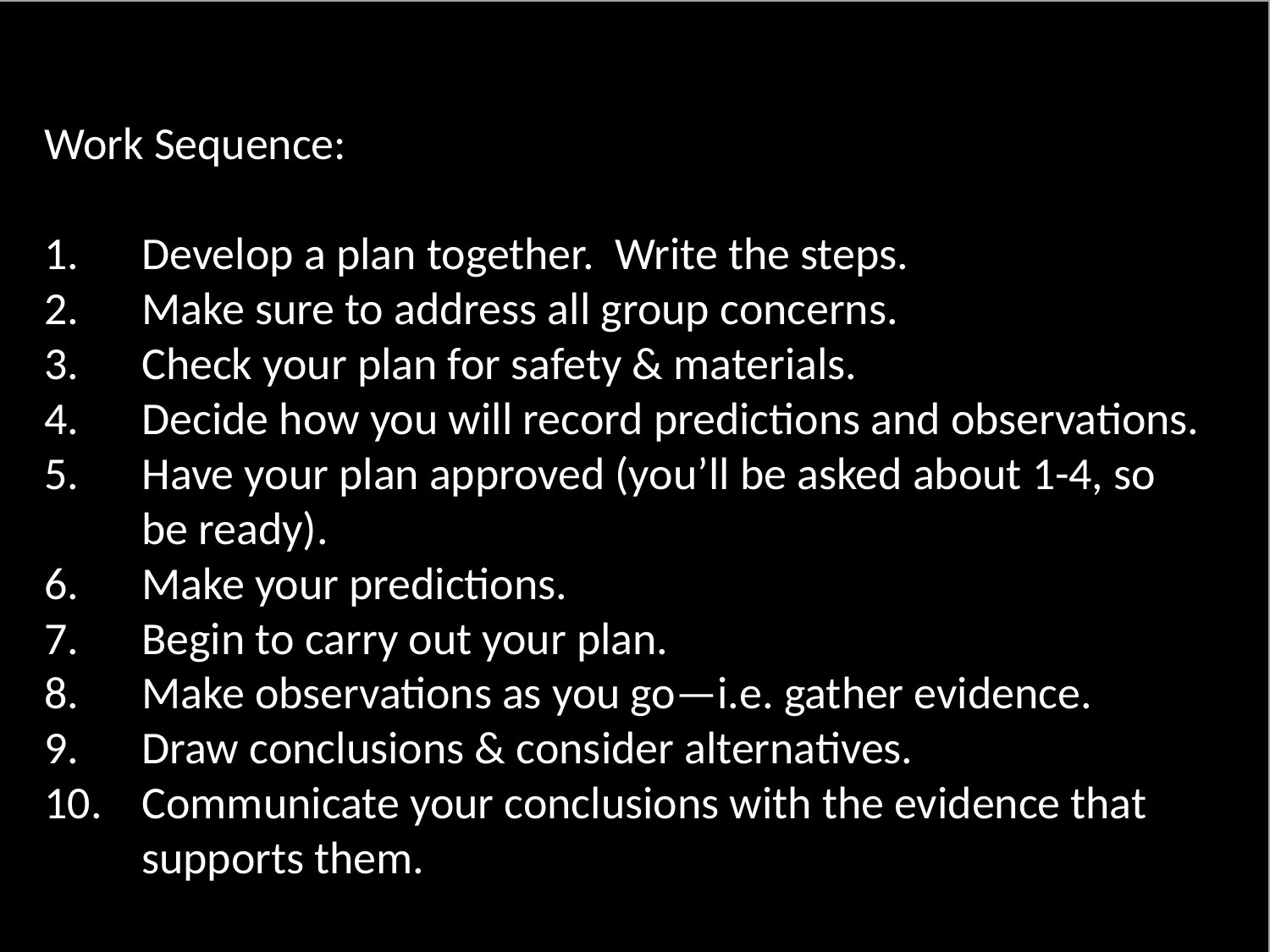

#

Work Sequence:

Develop a plan together.  Write the steps.
Make sure to address all group concerns.
Check your plan for safety & materials.
Decide how you will record predictions and observations.
Have your plan approved (you’ll be asked about 1-4, so be ready).
Make your predictions.
Begin to carry out your plan.
Make observations as you go—i.e. gather evidence.
Draw conclusions & consider alternatives.
Communicate your conclusions with the evidence that supports them.